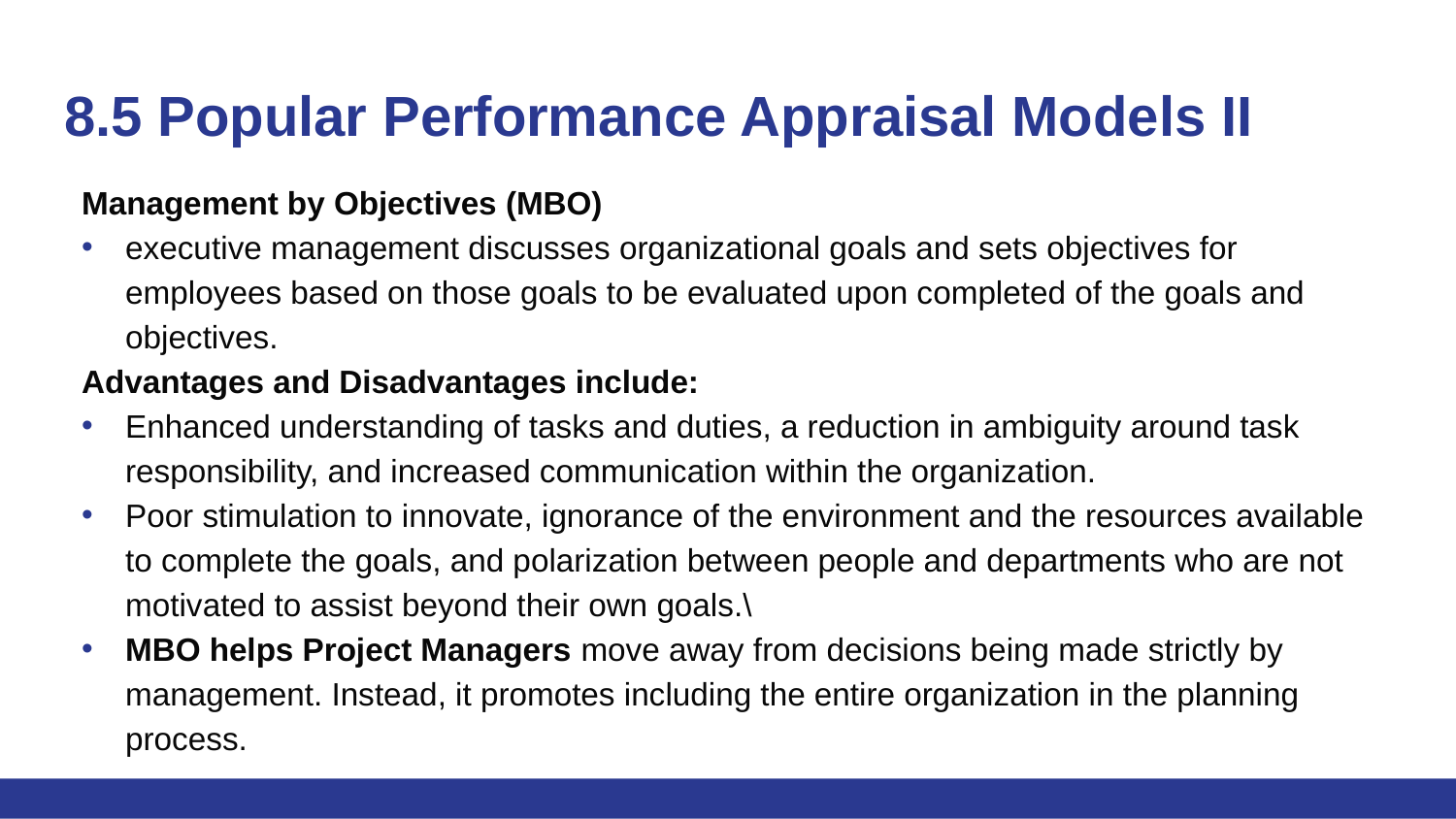

# 8.5 Popular Performance Appraisal Models II
Management by Objectives (MBO)
executive management discusses organizational goals and sets objectives for employees based on those goals to be evaluated upon completed of the goals and objectives.
Advantages and Disadvantages include:
Enhanced understanding of tasks and duties, a reduction in ambiguity around task responsibility, and increased communication within the organization.
Poor stimulation to innovate, ignorance of the environment and the resources available to complete the goals, and polarization between people and departments who are not motivated to assist beyond their own goals.\
MBO helps Project Managers move away from decisions being made strictly by management. Instead, it promotes including the entire organization in the planning process.